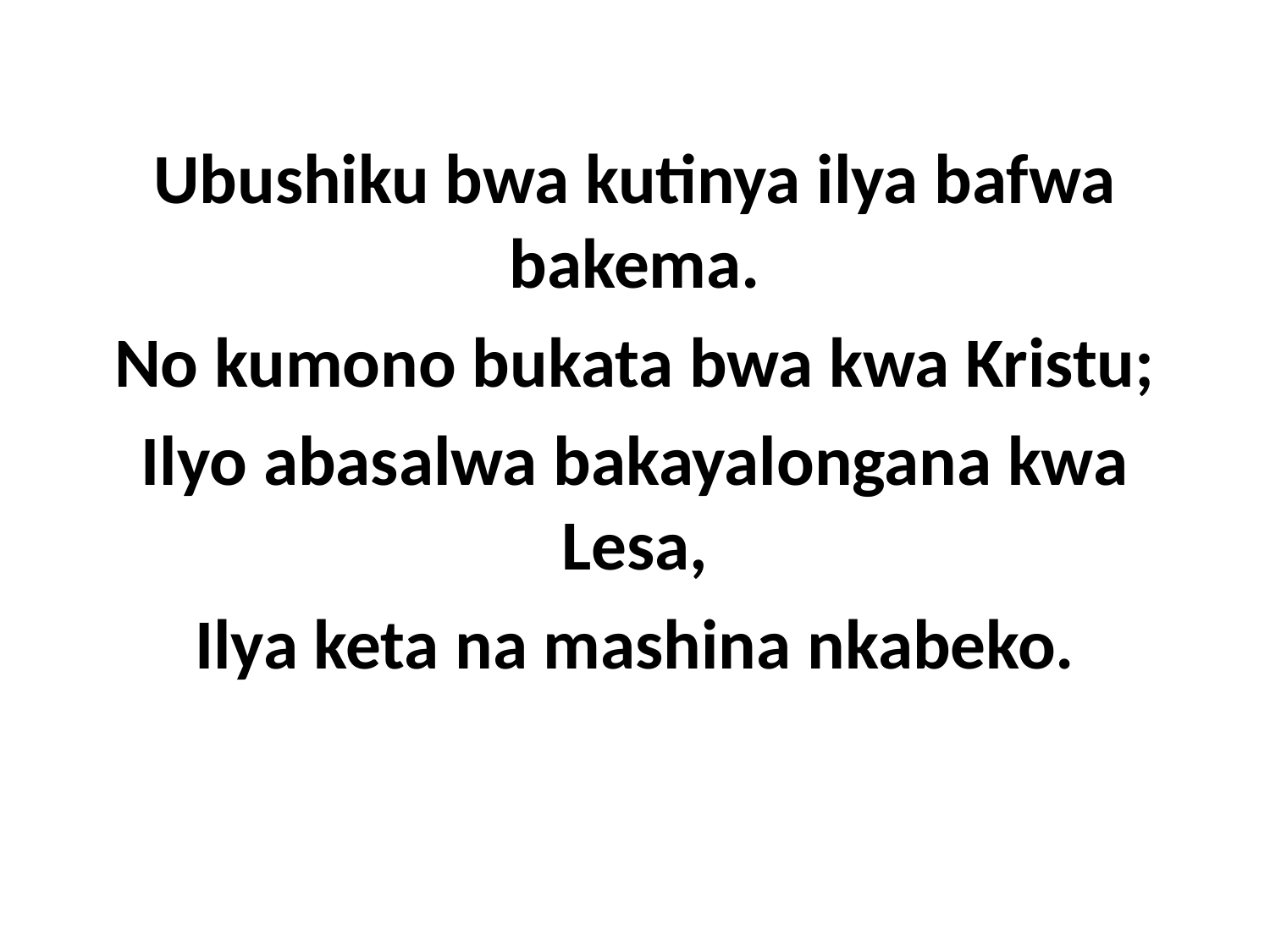

Ubushiku bwa kutinya ilya bafwa bakema.
No kumono bukata bwa kwa Kristu;
Ilyo abasalwa bakayalongana kwa Lesa,
Ilya keta na mashina nkabeko.